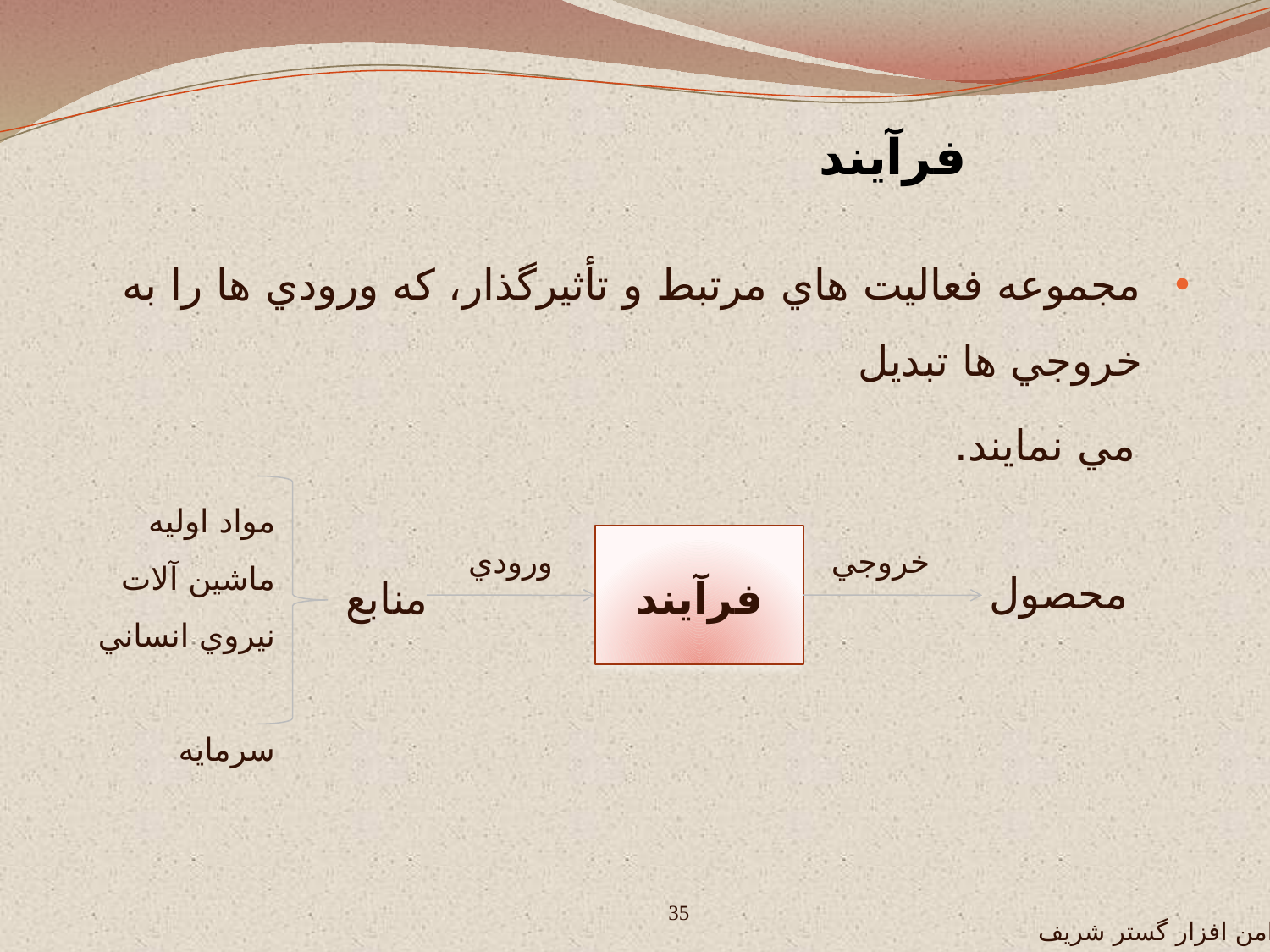

فرآيند

مجموعه فعاليت هاي مرتبط و تأثيرگذار، که ورودي ها را به خروجي ها تبديل
    مي نمايند.

مواد اوليه
ماشين آلات
نيروي انساني          سرمايه

ورودي
خروجي
محصول
منابع
فرآيند